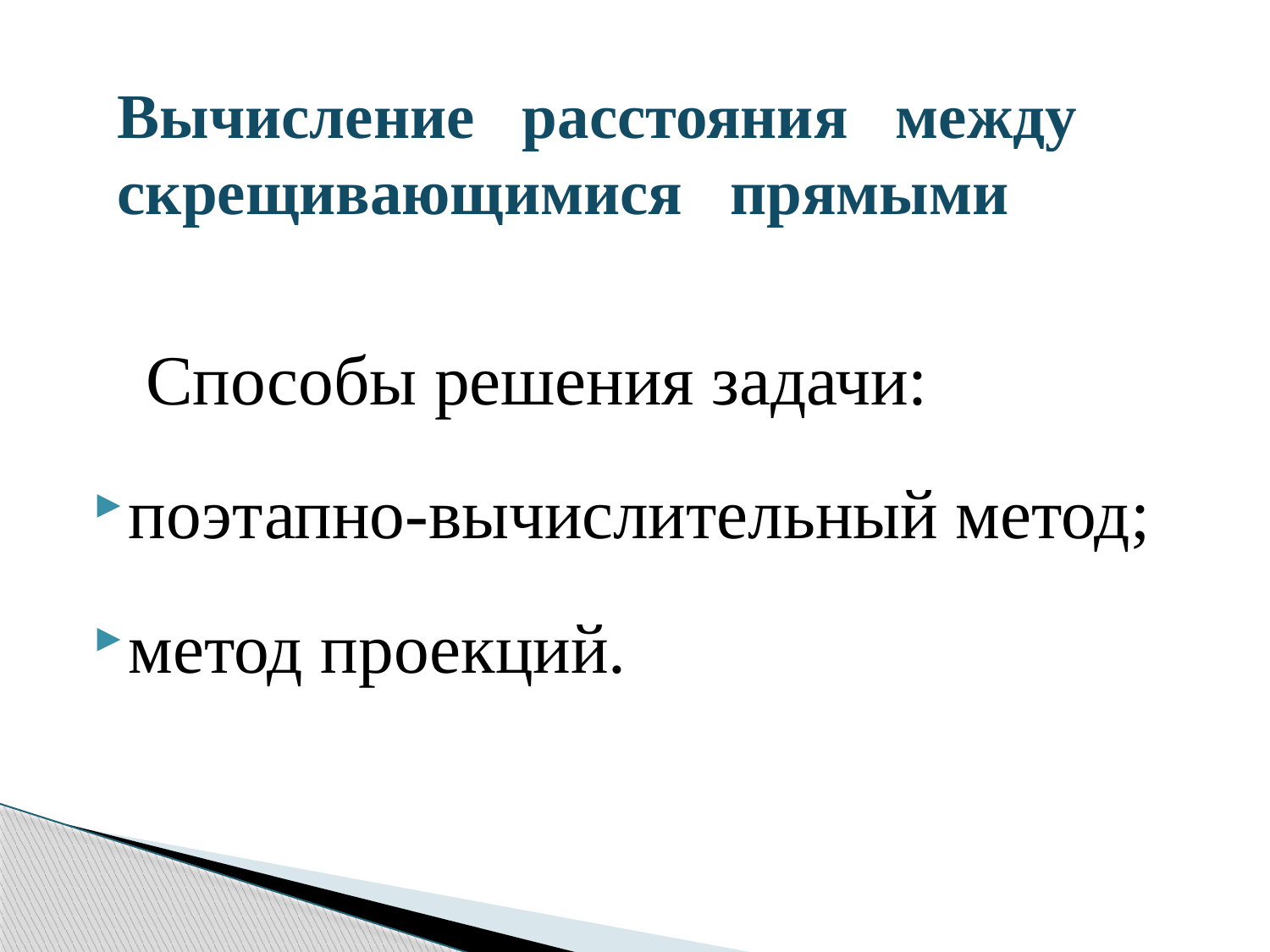

# Вычисление   расстояния   между скрещивающимися   прямыми
   Способы решения задачи:
поэтапно-вычислительный метод;
метод проекций.